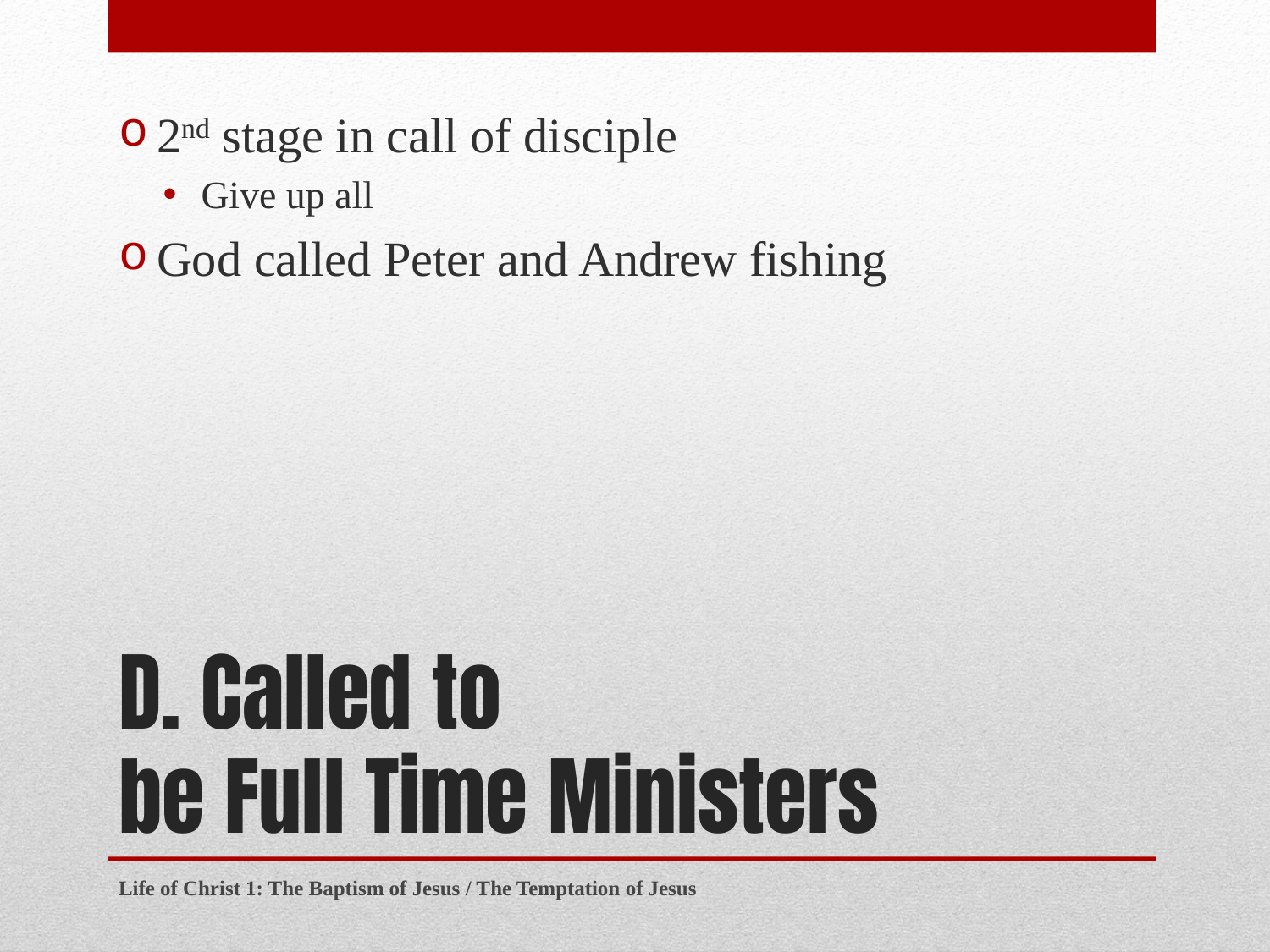

2nd stage in call of disciple
Give up all
God called Peter and Andrew fishing

# D. Called to be Full Time Ministers
Life of Christ 1: The Baptism of Jesus / The Temptation of Jesus